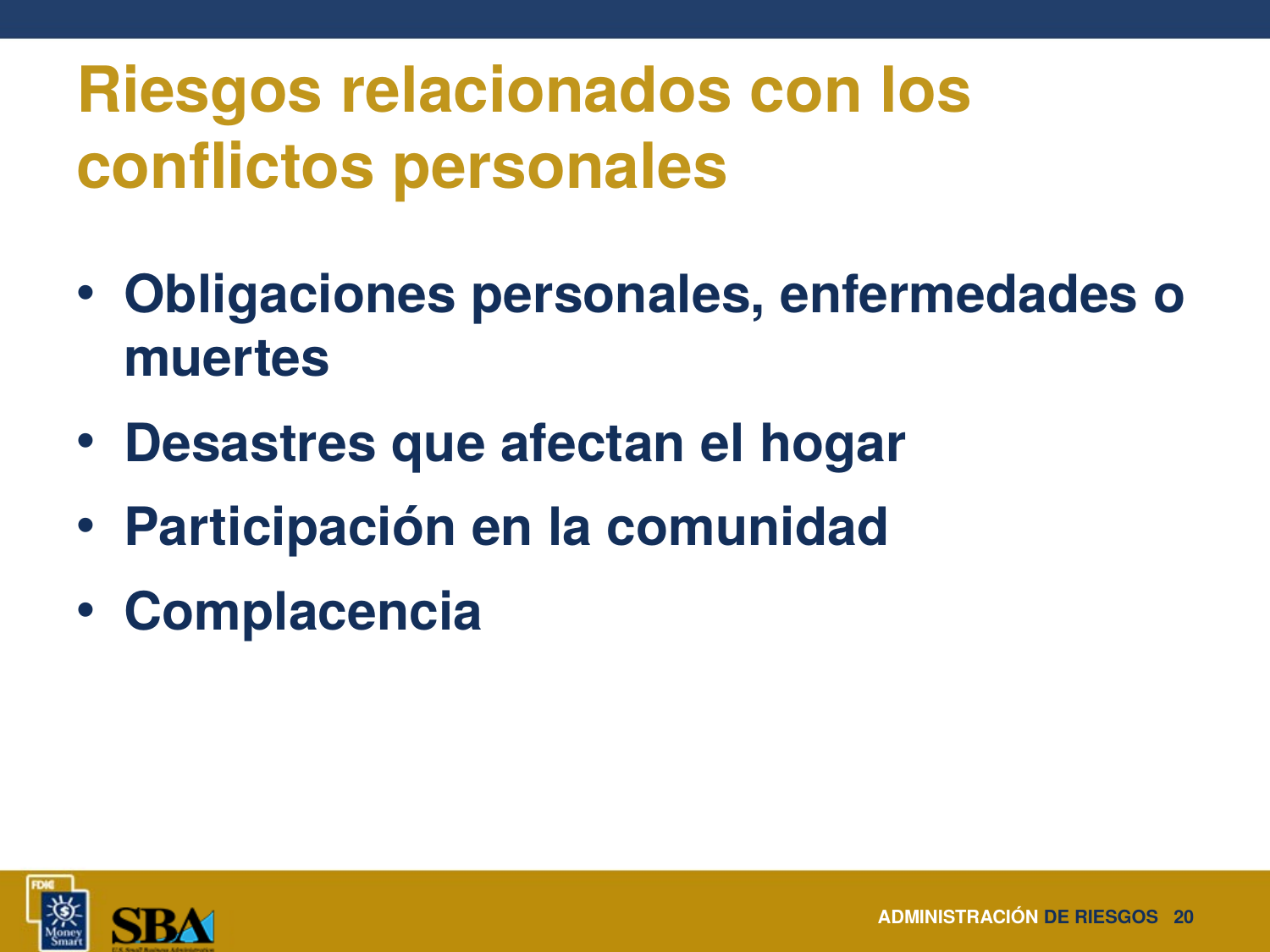

# Riesgos relacionados con los conflictos personales
Obligaciones personales, enfermedades o muertes
Desastres que afectan el hogar
Participación en la comunidad
Complacencia